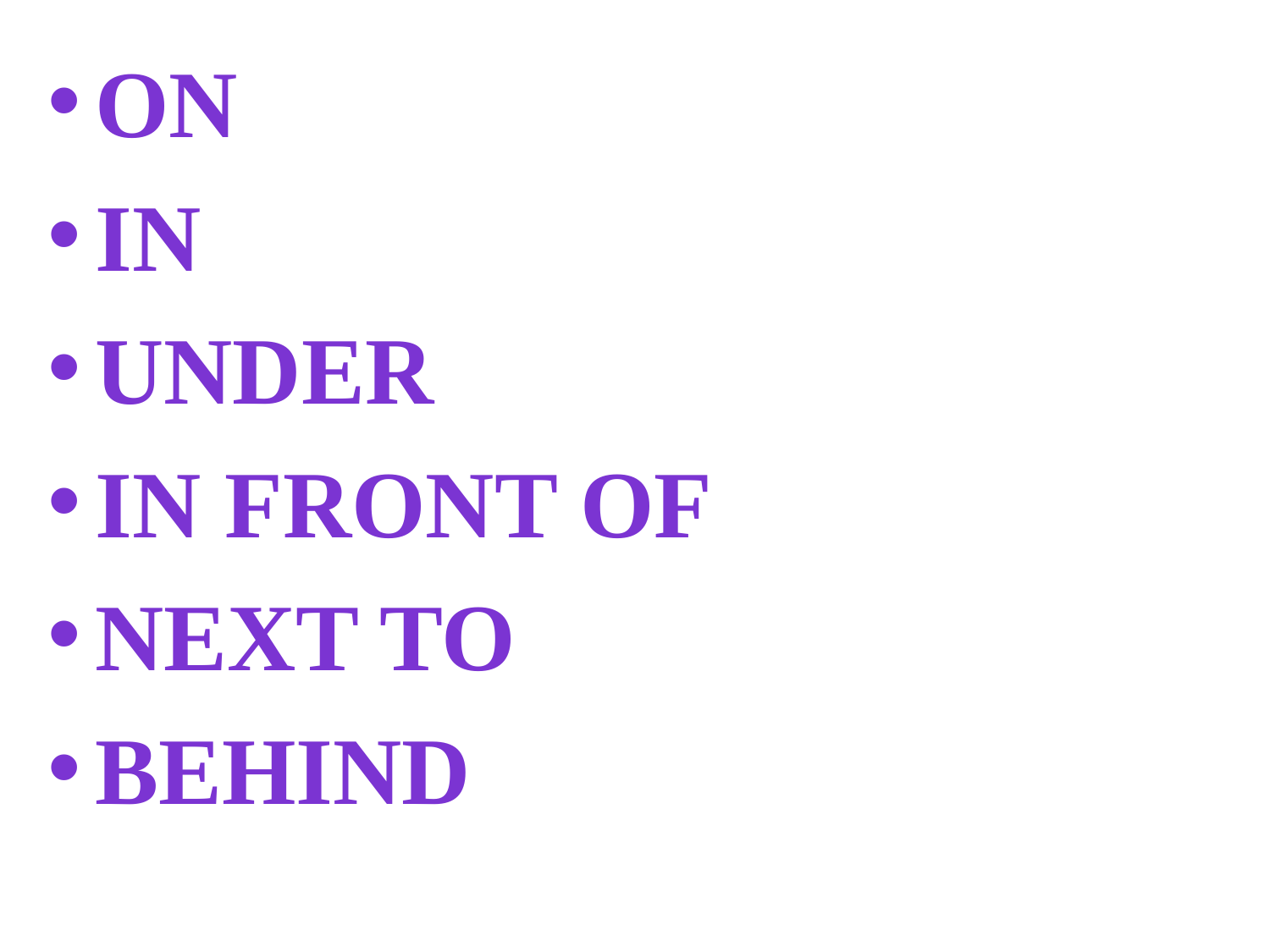

On
In
Under
In front of
Next to
Behind